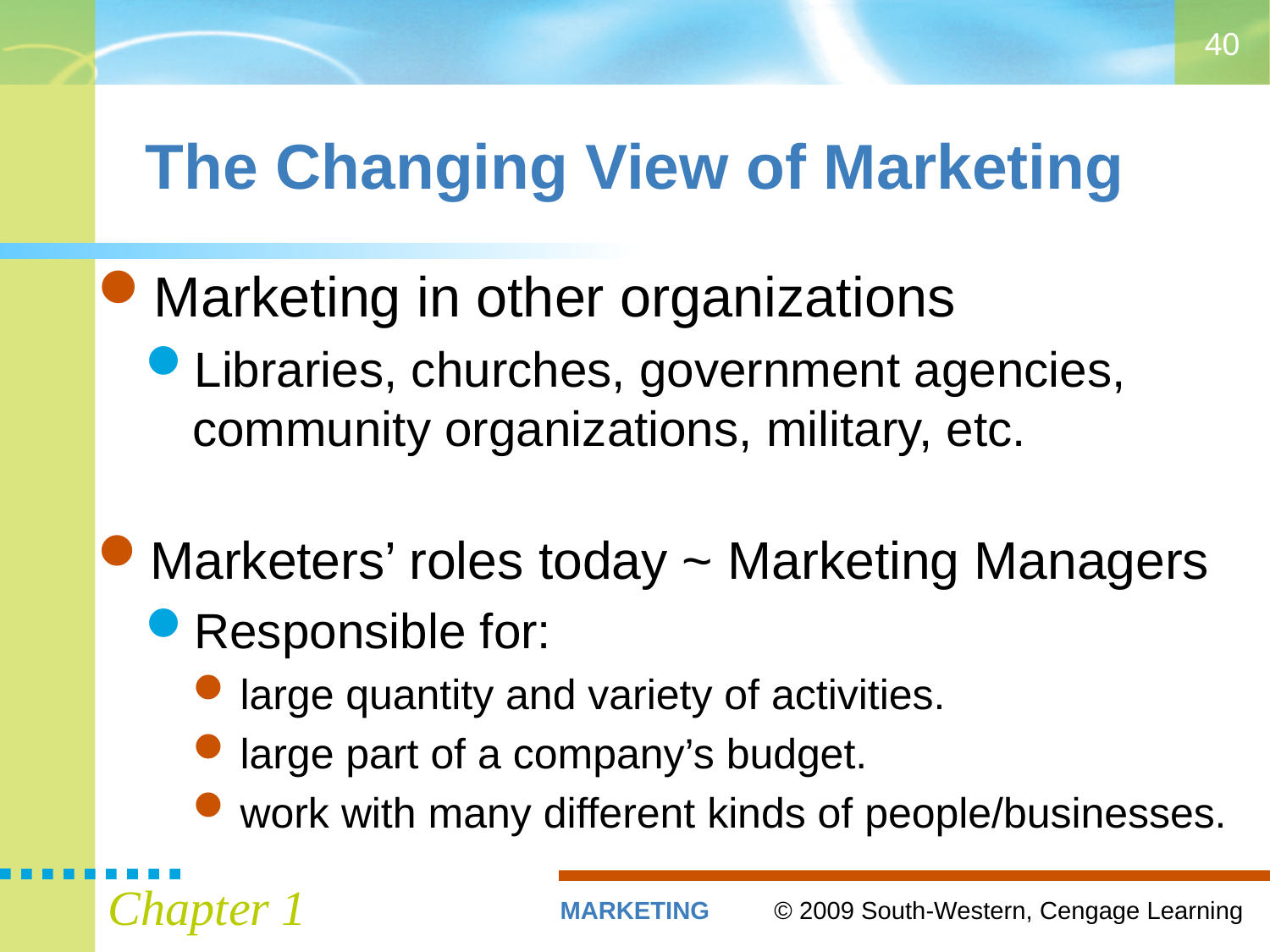

40
# The Changing View of Marketing
Marketing in other organizations
Libraries, churches, government agencies, community organizations, military, etc.
Marketers’ roles today ~ Marketing Managers
Responsible for:
large quantity and variety of activities.
large part of a company’s budget.
work with many different kinds of people/businesses.
Chapter 1